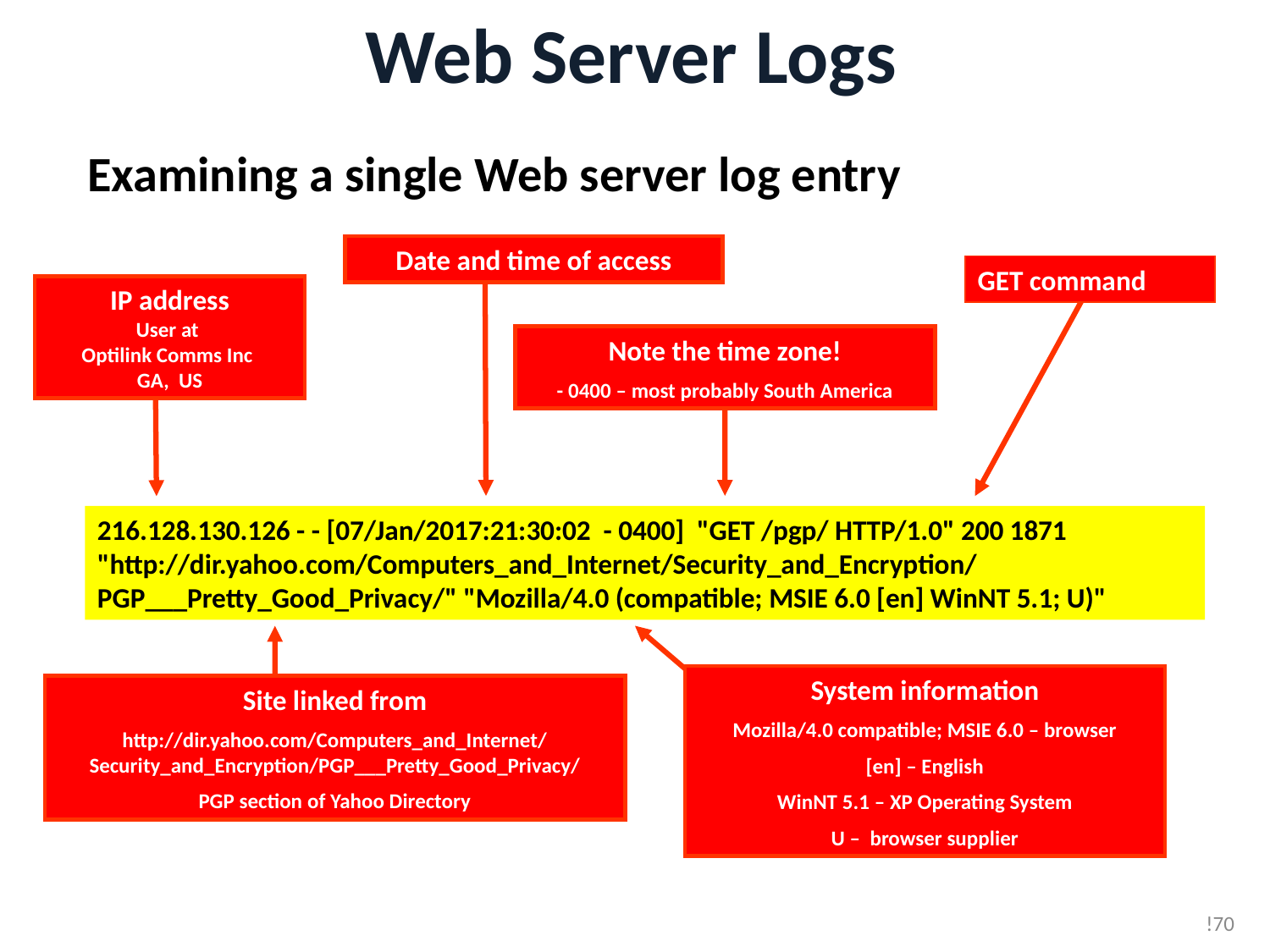

# Web Server Logs
Examining a single Web server log entry
Date and time of access
GET command

IP address
User at
Optilink Comms Inc
GA,  US

Note the time zone!
- 0400 – most probably South America

216.128.130.126 - - [07/Jan/2017:21:30:02  - 0400]  "GET /pgp/ HTTP/1.0" 200 1871 "http://dir.yahoo.com/Computers_and_Internet/Security_and_Encryption/PGP___Pretty_Good_Privacy/" "Mozilla/4.0 (compatible; MSIE 6.0 [en] WinNT 5.1; U)"

System information
Mozilla/4.0 compatible; MSIE 6.0 – browser
[en] – English
WinNT 5.1 – XP Operating System
U –  browser supplier
Site linked from
http://dir.yahoo.com/Computers_and_Internet/Security_and_Encryption/PGP___Pretty_Good_Privacy/
PGP section of Yahoo Directory
!70